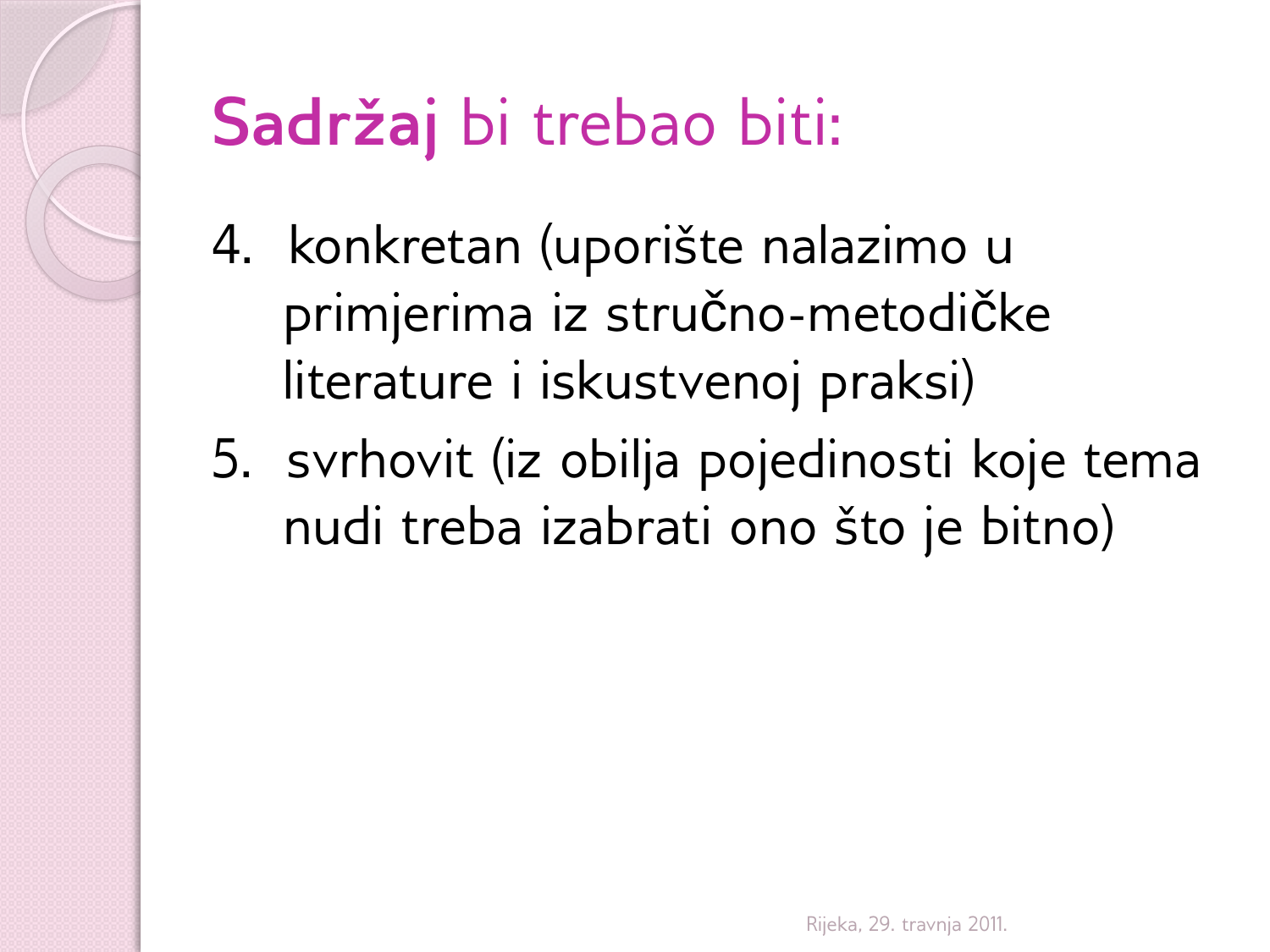

# Sadržaj bi trebao biti:
4.  konkretan (uporište nalazimo u primjerima iz stručno-metodičke literature i iskustvenoj praksi)
5.  svrhovit (iz obilja pojedinosti koje tema nudi treba izabrati ono što je bitno)
Rijeka, 29. travnja 2011.